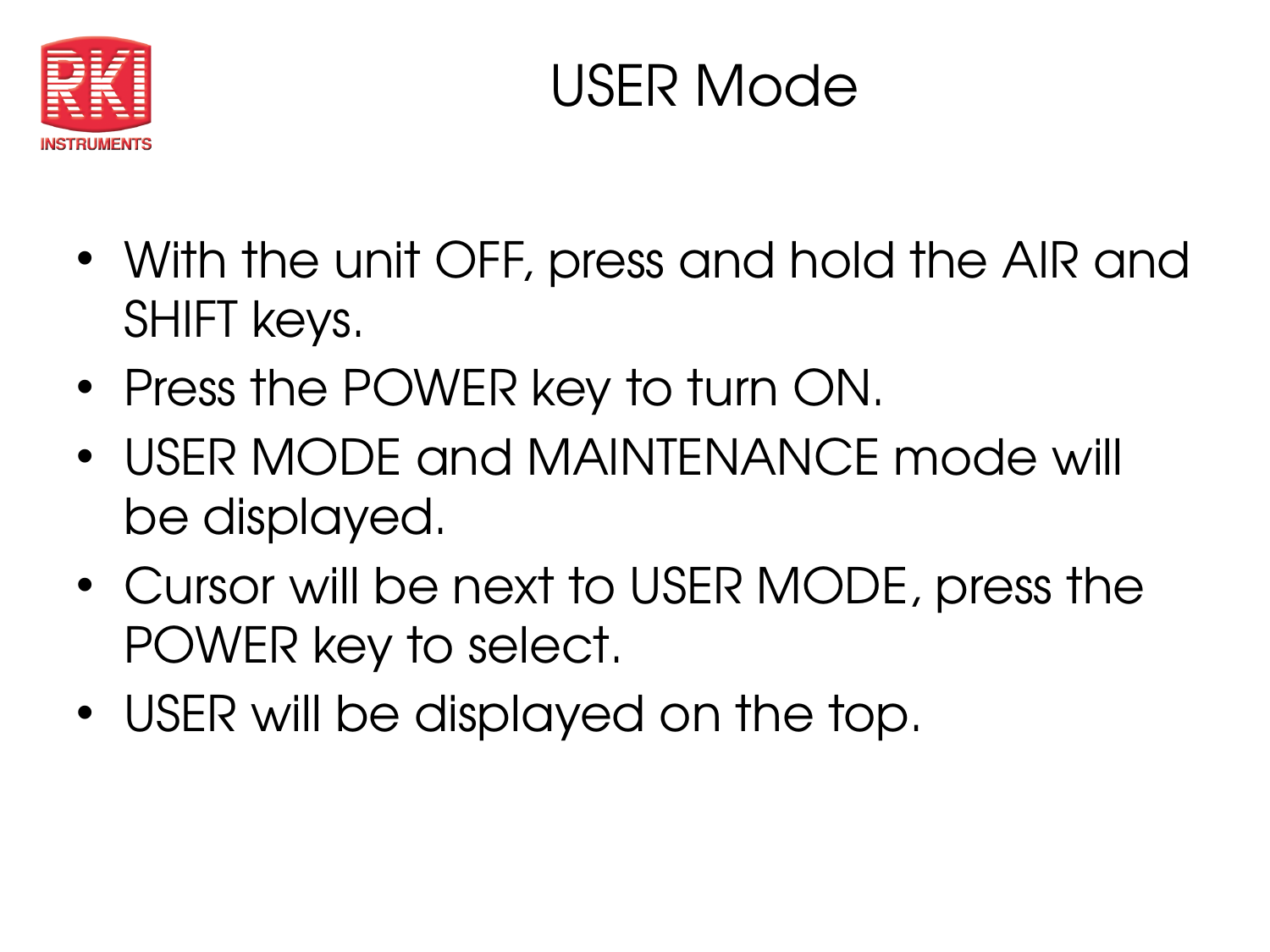

# USER Mode
With the unit OFF, press and hold the AIR and SHIFT keys.
Press the POWER key to turn ON.
USER MODE and MAINTENANCE mode will be displayed.
Cursor will be next to USER MODE, press the POWER key to select.
USER will be displayed on the top.